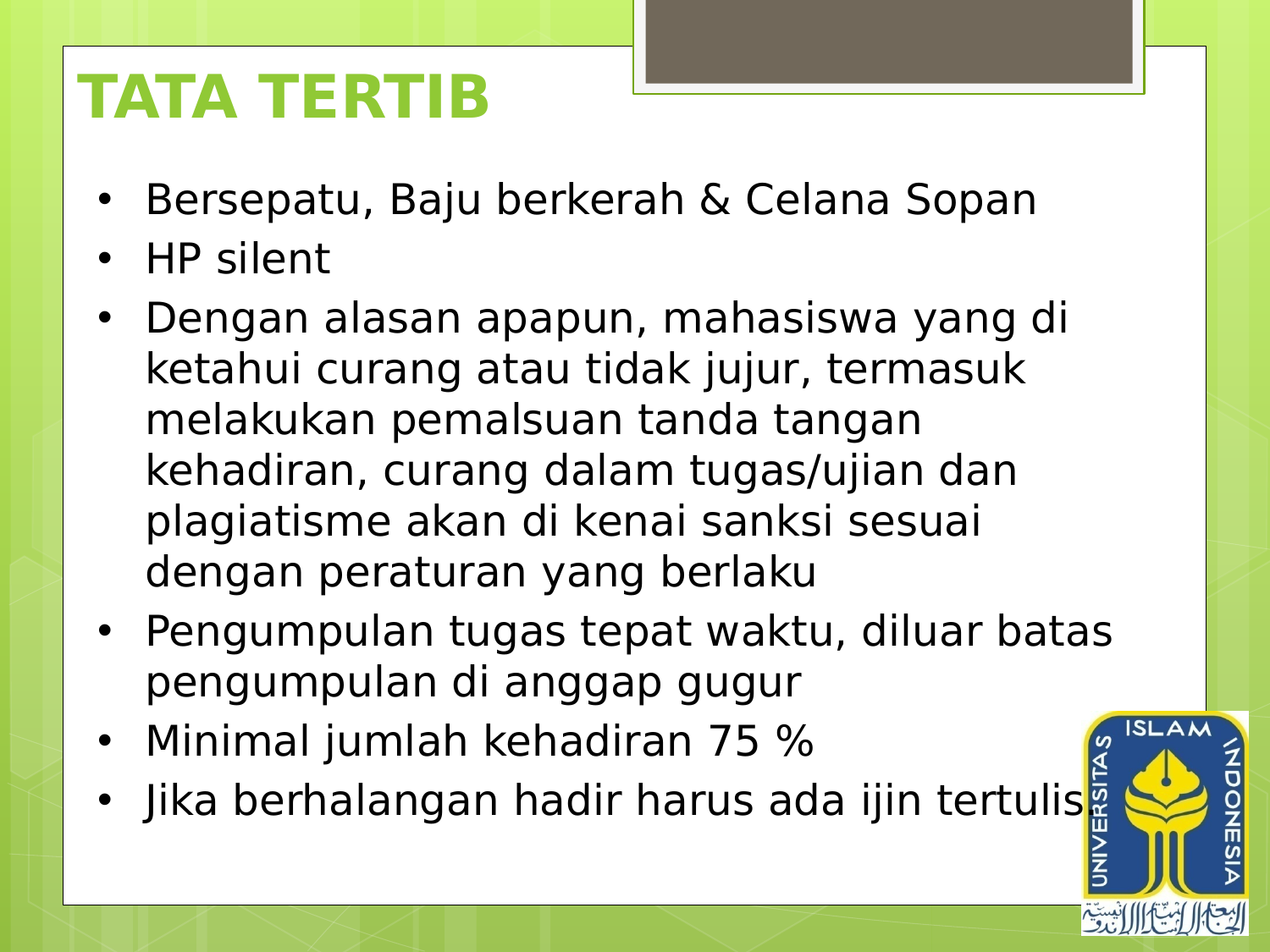

# TATA TERTIB
Bersepatu, Baju berkerah & Celana Sopan
HP silent
Dengan alasan apapun, mahasiswa yang di ketahui curang atau tidak jujur, termasuk melakukan pemalsuan tanda tangan kehadiran, curang dalam tugas/ujian dan plagiatisme akan di kenai sanksi sesuai dengan peraturan yang berlaku
Pengumpulan tugas tepat waktu, diluar batas pengumpulan di anggap gugur
Minimal jumlah kehadiran 75 %
Jika berhalangan hadir harus ada ijin tertulis.